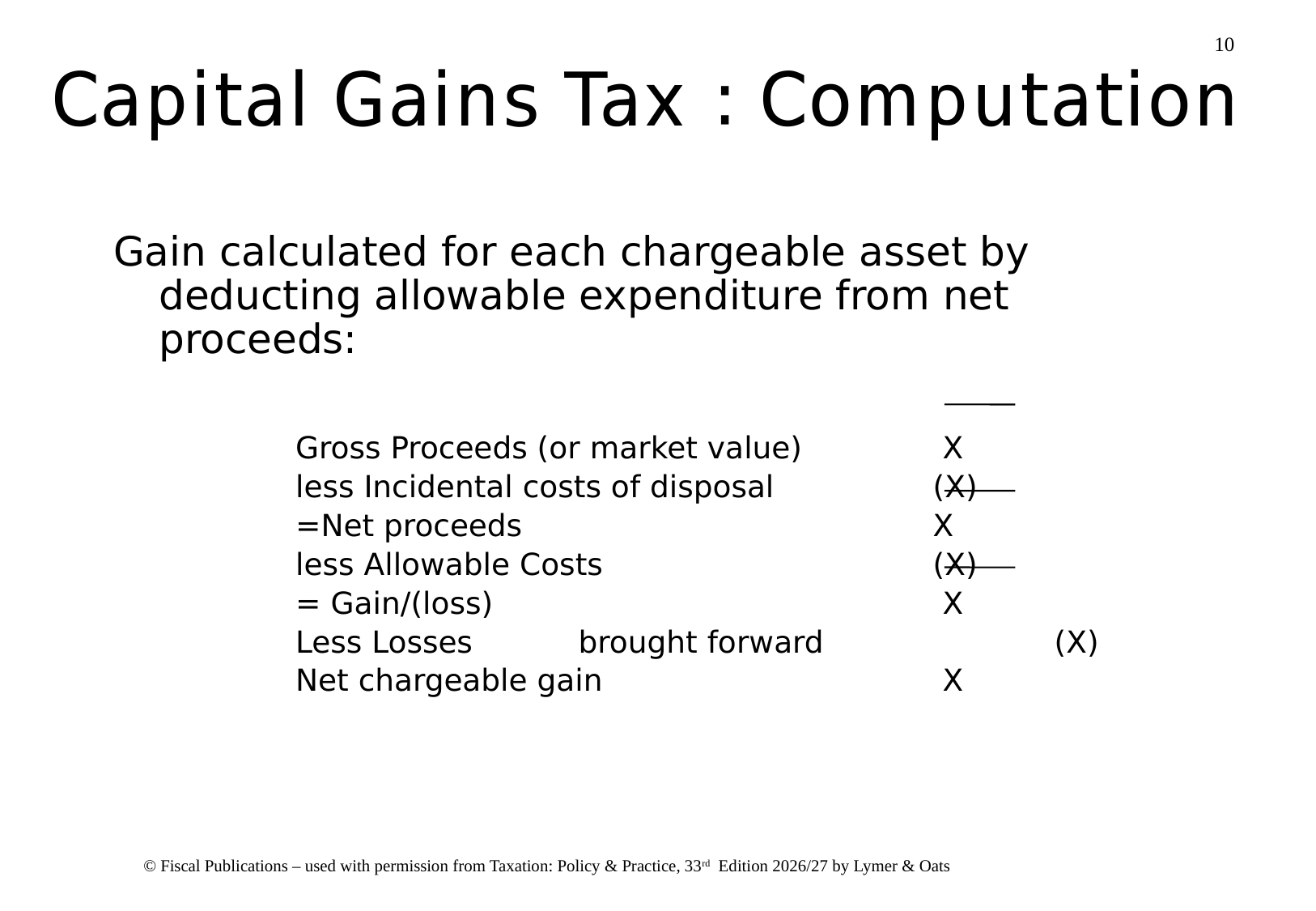

# Capital Gains Tax : Computation
Gain calculated for each chargeable asset by deducting allowable expenditure from net proceeds:

Gross Proceeds (or market value)		 X
less Incidental costs of disposal		(X)
=Net proceeds				X
less Allowable Costs			(X)
= Gain/(loss)				 X
Less Losses	 brought forward		(X)
Net chargeable gain			 X